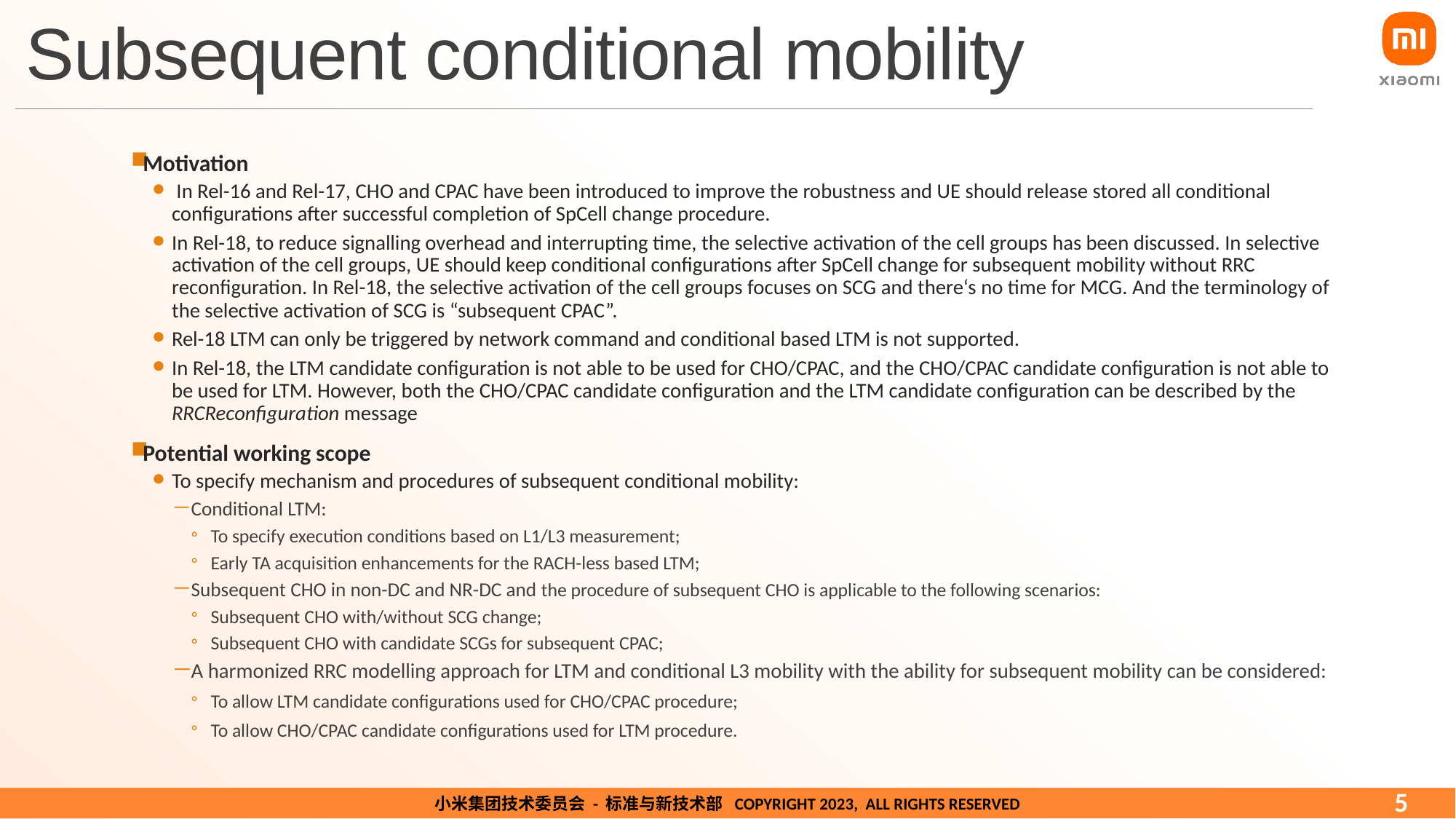

# Subsequent conditional mobility
Motivation
 In Rel-16 and Rel-17, CHO and CPAC have been introduced to improve the robustness and UE should release stored all conditional configurations after successful completion of SpCell change procedure.
In Rel-18, to reduce signalling overhead and interrupting time, the selective activation of the cell groups has been discussed. In selective activation of the cell groups, UE should keep conditional configurations after SpCell change for subsequent mobility without RRC reconfiguration. In Rel-18, the selective activation of the cell groups focuses on SCG and there‘s no time for MCG. And the terminology of the selective activation of SCG is “subsequent CPAC”.
Rel-18 LTM can only be triggered by network command and conditional based LTM is not supported.
In Rel-18, the LTM candidate configuration is not able to be used for CHO/CPAC, and the CHO/CPAC candidate configuration is not able to be used for LTM. However, both the CHO/CPAC candidate configuration and the LTM candidate configuration can be described by the RRCReconfiguration message
Potential working scope
To specify mechanism and procedures of subsequent conditional mobility:
Conditional LTM:
To specify execution conditions based on L1/L3 measurement;
Early TA acquisition enhancements for the RACH-less based LTM;
Subsequent CHO in non-DC and NR-DC and the procedure of subsequent CHO is applicable to the following scenarios:
Subsequent CHO with/without SCG change;
Subsequent CHO with candidate SCGs for subsequent CPAC;
A harmonized RRC modelling approach for LTM and conditional L3 mobility with the ability for subsequent mobility can be considered:
To allow LTM candidate configurations used for CHO/CPAC procedure;
To allow CHO/CPAC candidate configurations used for LTM procedure.

5